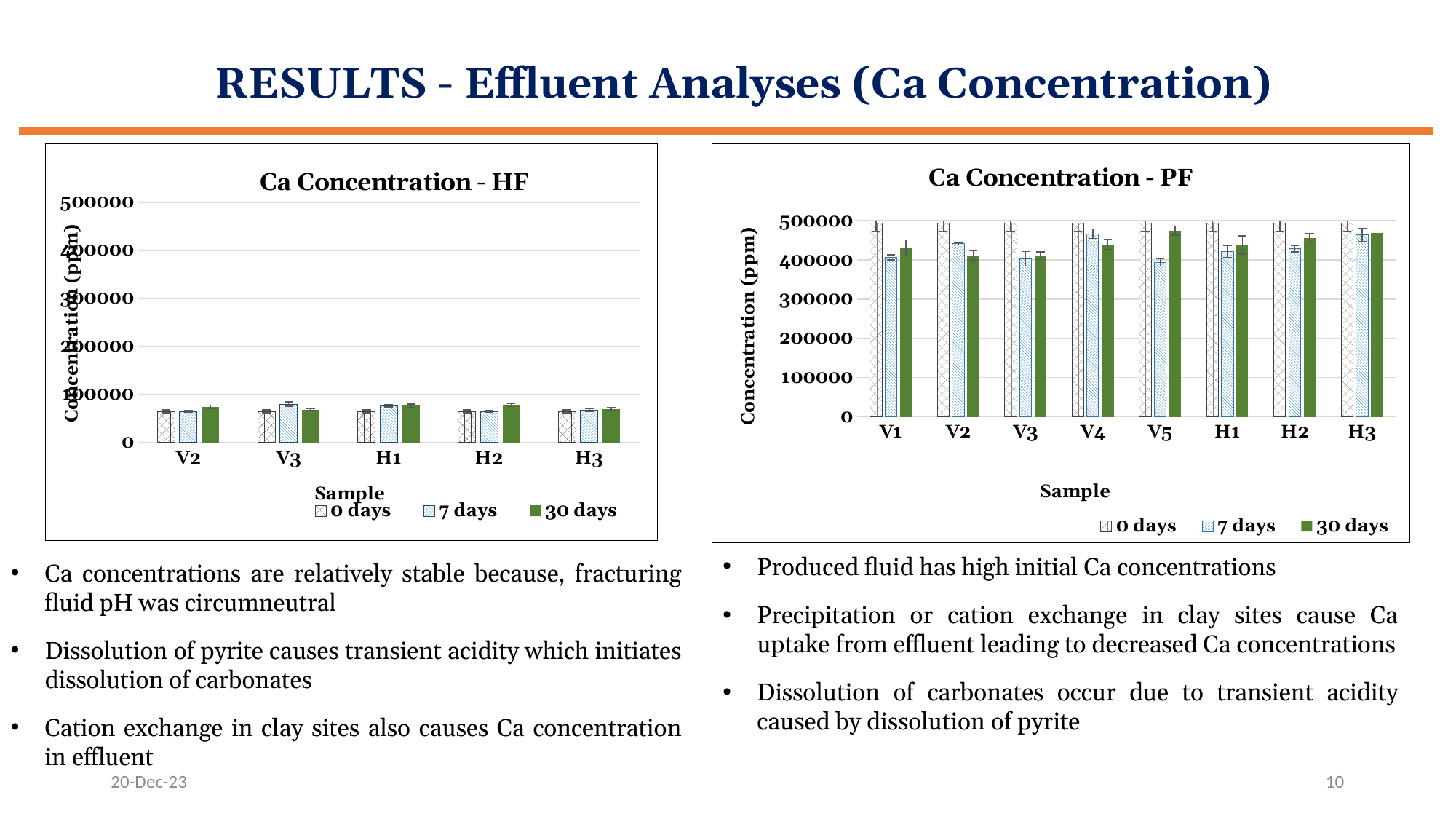

RESULTS - Effluent Analyses (Ca Concentration)

### Chart: Ca Concentration - PF

| Category | 0 days | 7 days | 30 days |
|---|---|---|---|
| V1 | 494052.25768299995 | 406614.832088 | 431069.704319 |
| V2 | 494052.25768299995 | 441292.561868 | 412014.70629799995 |
| V3 | 494052.25768299995 | 403210.514737 | 410863.82415500004 |
| V4 | 494052.25768299995 | 466723.924537 | 439798.57180700003 |
| V5 | 494052.25768299995 | 394016.082282 | 474640.57890699996 |
| H1 | 494052.25768299995 | 421729.782808 | 438092.808032 |
| H2 | 494052.25768299995 | 428776.64681099996 | 456574.885502 |
| H3 | 494052.25768299995 | 463751.39787300007 | 469422.02615099994 |

### Chart: Ca Concentration - HF

| Category | 0 days | 7 days | 30 days |
|---|---|---|---|
|  | 64587.667818 | 64553.707466 | 74269.47371600001 |
|  | 64587.667818 | 79761.007904 | 68096.322057 |
|  | 64587.667818 | 76438.092605 | 76177.10330999999 |
|  | 64587.667818 | 64662.162405 | 77720.565688 |
|  | 64587.667818 | 67431.31241700001 | 69471.5693 |
Produced fluid has high initial Ca concentrations

Precipitation or cation exchange in clay sites cause Ca uptake from effluent leading to decreased Ca concentrations

Dissolution of carbonates occur due to transient acidity caused by dissolution of pyrite

Ca concentrations are relatively stable because, fracturing fluid pH was circumneutral

Dissolution of pyrite causes transient acidity which initiates dissolution of carbonates

Cation exchange in clay sites also causes Ca concentration in effluent
20-Dec-23
10